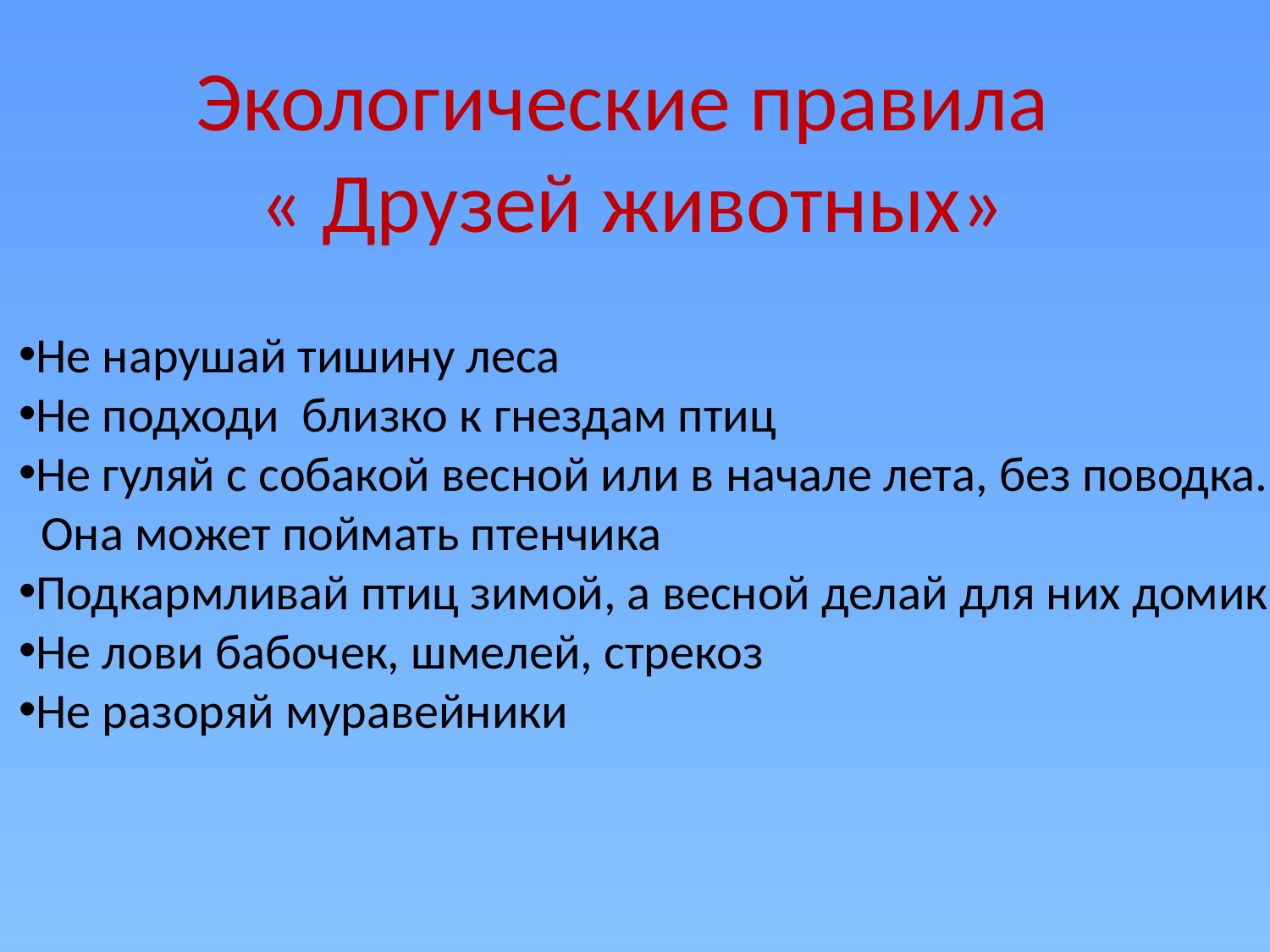

Экологические правила
« Друзей животных»
Не нарушай тишину леса
Не подходи  близко к гнездам птиц
Не гуляй с собакой весной или в начале лета, без поводка.
  Она может поймать птенчика
Подкармливай птиц зимой, а весной делай для них домики
Не лови бабочек, шмелей, стрекоз
Не разоряй муравейники